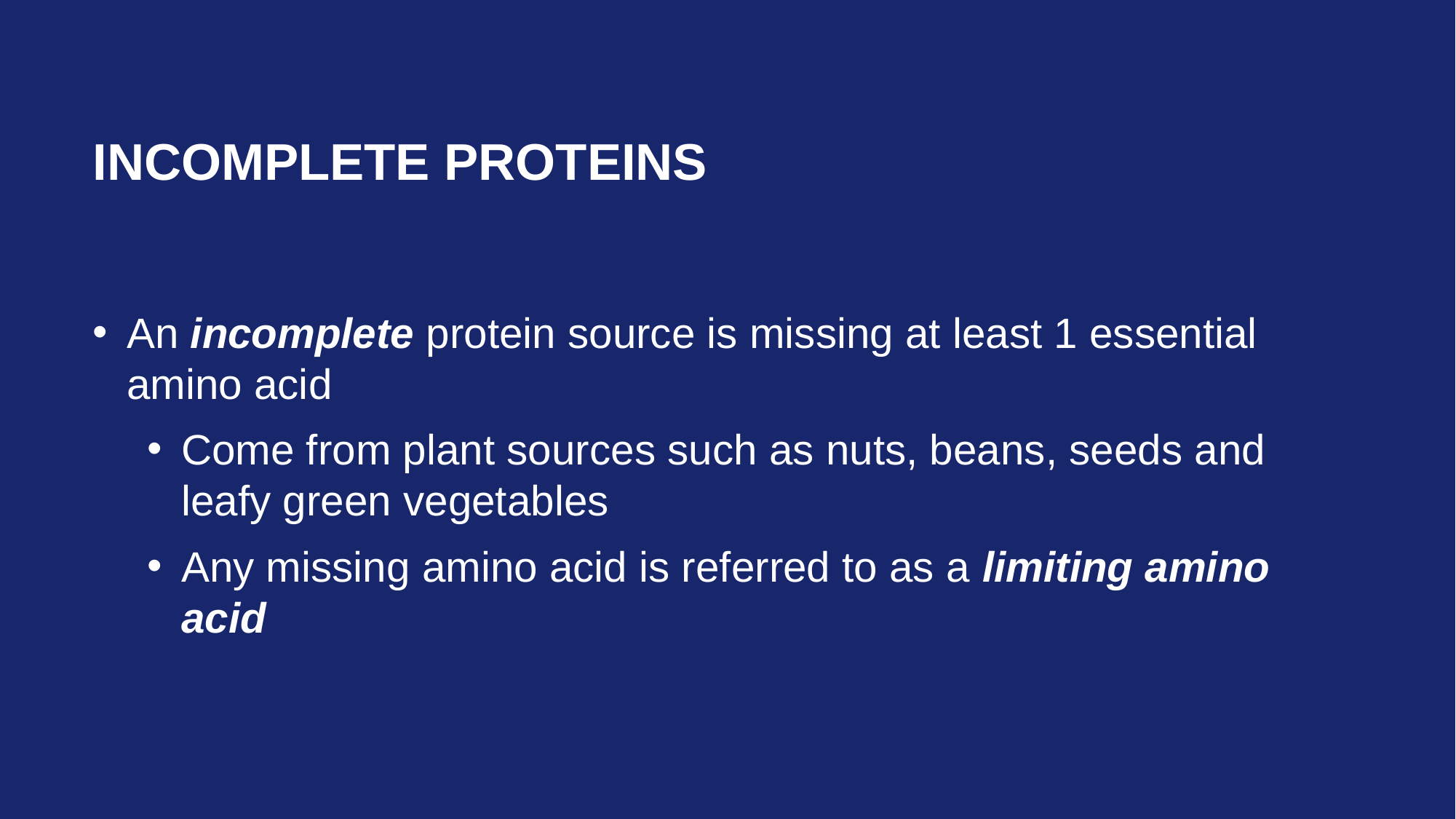

# Incomplete Proteins
An incomplete protein source is missing at least 1 essential amino acid
Come from plant sources such as nuts, beans, seeds and leafy green vegetables
Any missing amino acid is referred to as a limiting amino acid